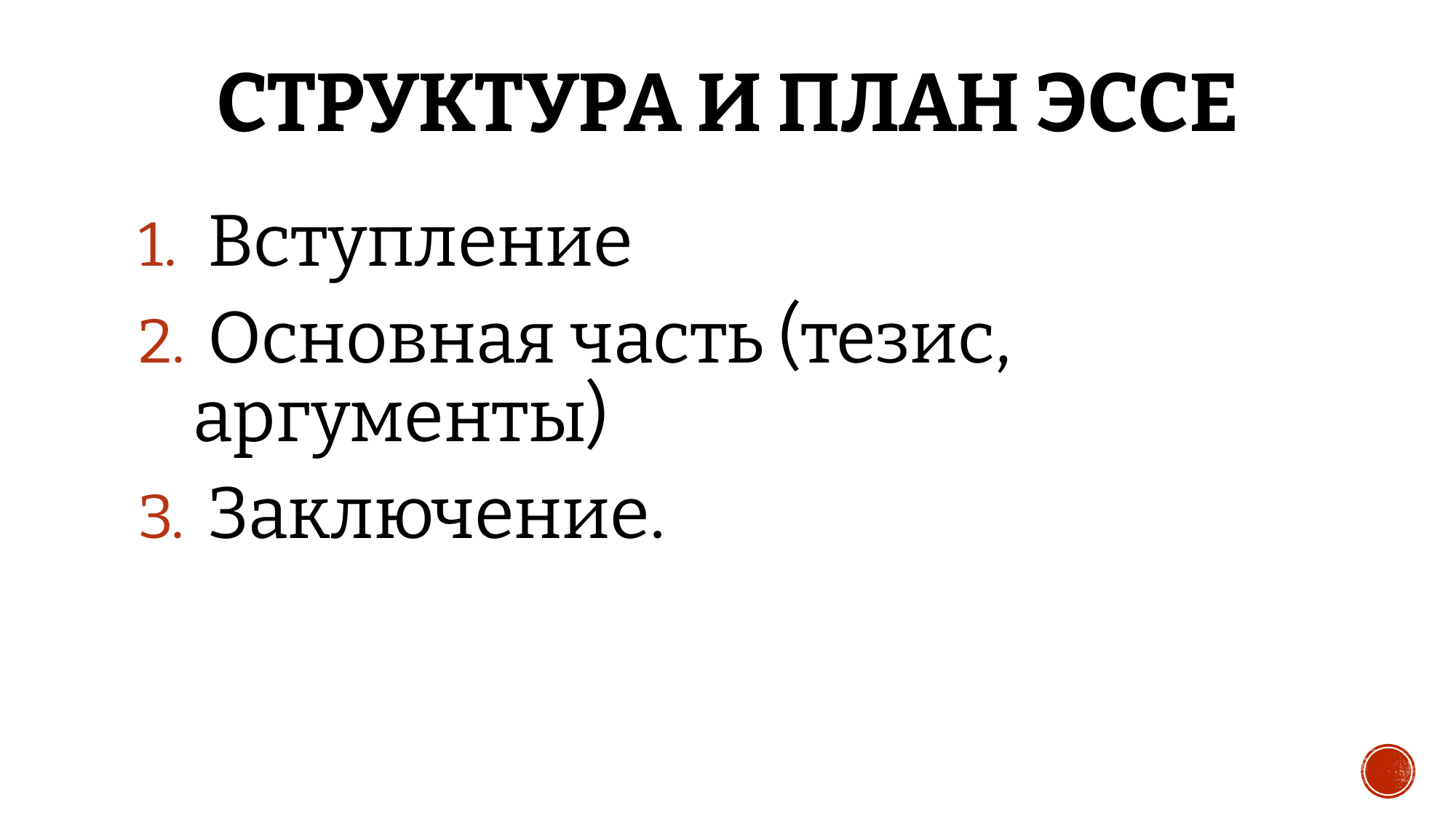

# Структура и план эссе
 Вступление
 Основная часть (тезис, аргументы)
 Заключение.